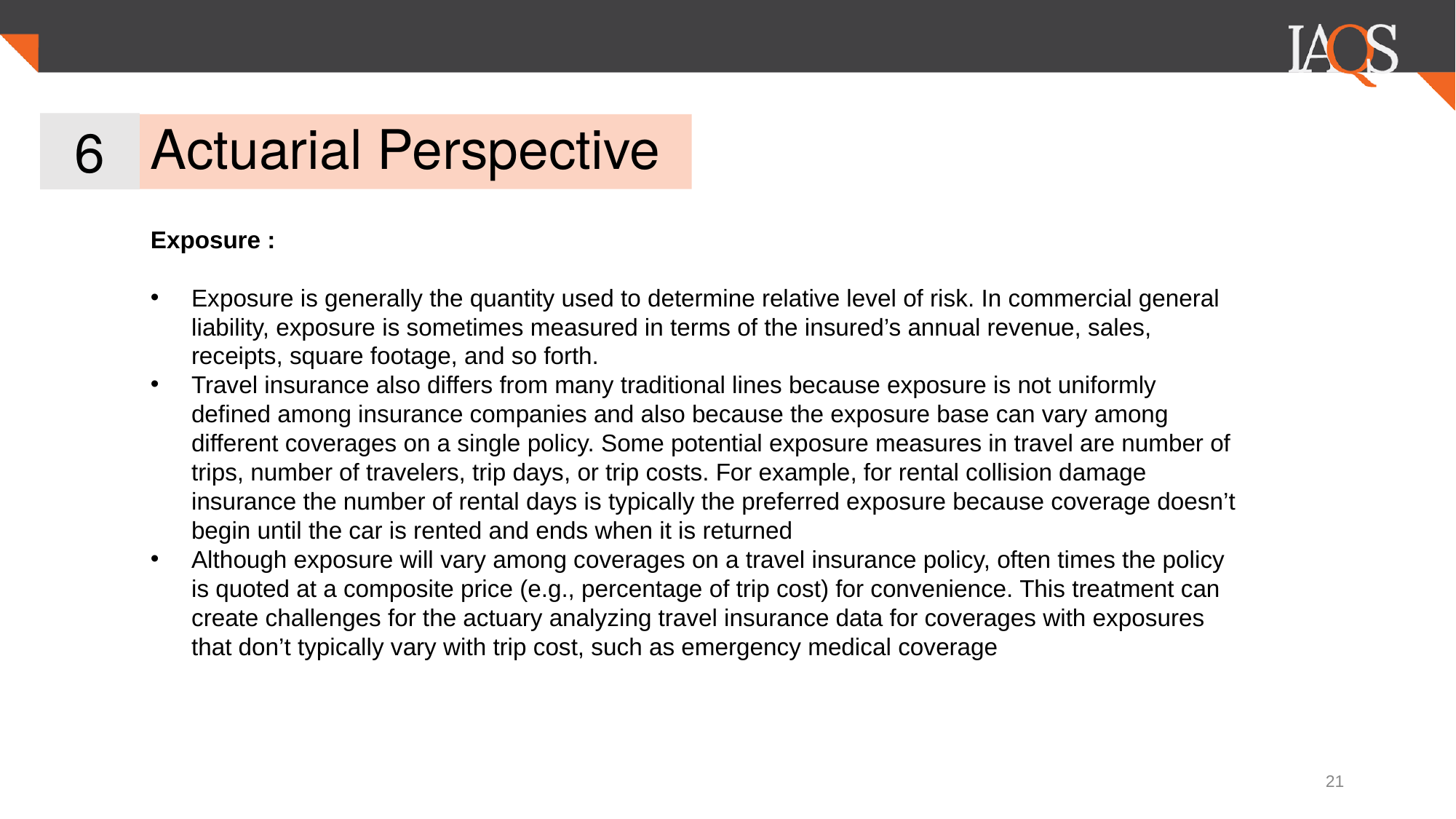

6
# Actuarial Perspective
Exposure :

Exposure is generally the quantity used to determine relative level of risk. In commercial general liability, exposure is sometimes measured in terms of the insured’s annual revenue, sales, receipts, square footage, and so forth.
Travel insurance also differs from many traditional lines because exposure is not uniformly defined among insurance companies and also because the exposure base can vary among different coverages on a single policy. Some potential exposure measures in travel are number of trips, number of travelers, trip days, or trip costs. For example, for rental collision damage insurance the number of rental days is typically the preferred exposure because coverage doesn’t begin until the car is rented and ends when it is returned
Although exposure will vary among coverages on a travel insurance policy, often times the policy is quoted at a composite price (e.g., percentage of trip cost) for convenience. This treatment can create challenges for the actuary analyzing travel insurance data for coverages with exposures that don’t typically vary with trip cost, such as emergency medical coverage
21